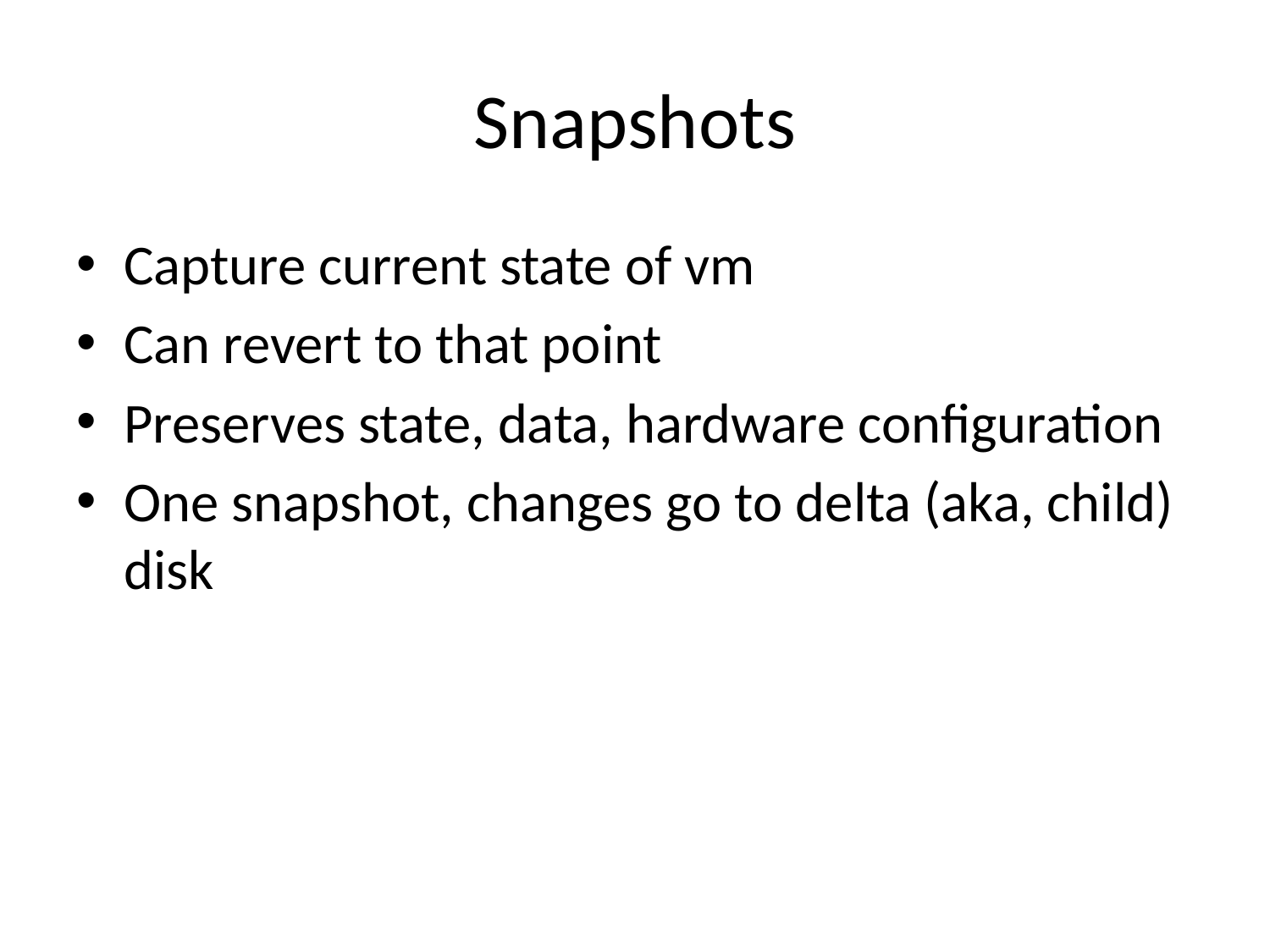

# Snapshots
Capture current state of vm
Can revert to that point
Preserves state, data, hardware configuration
One snapshot, changes go to delta (aka, child) disk